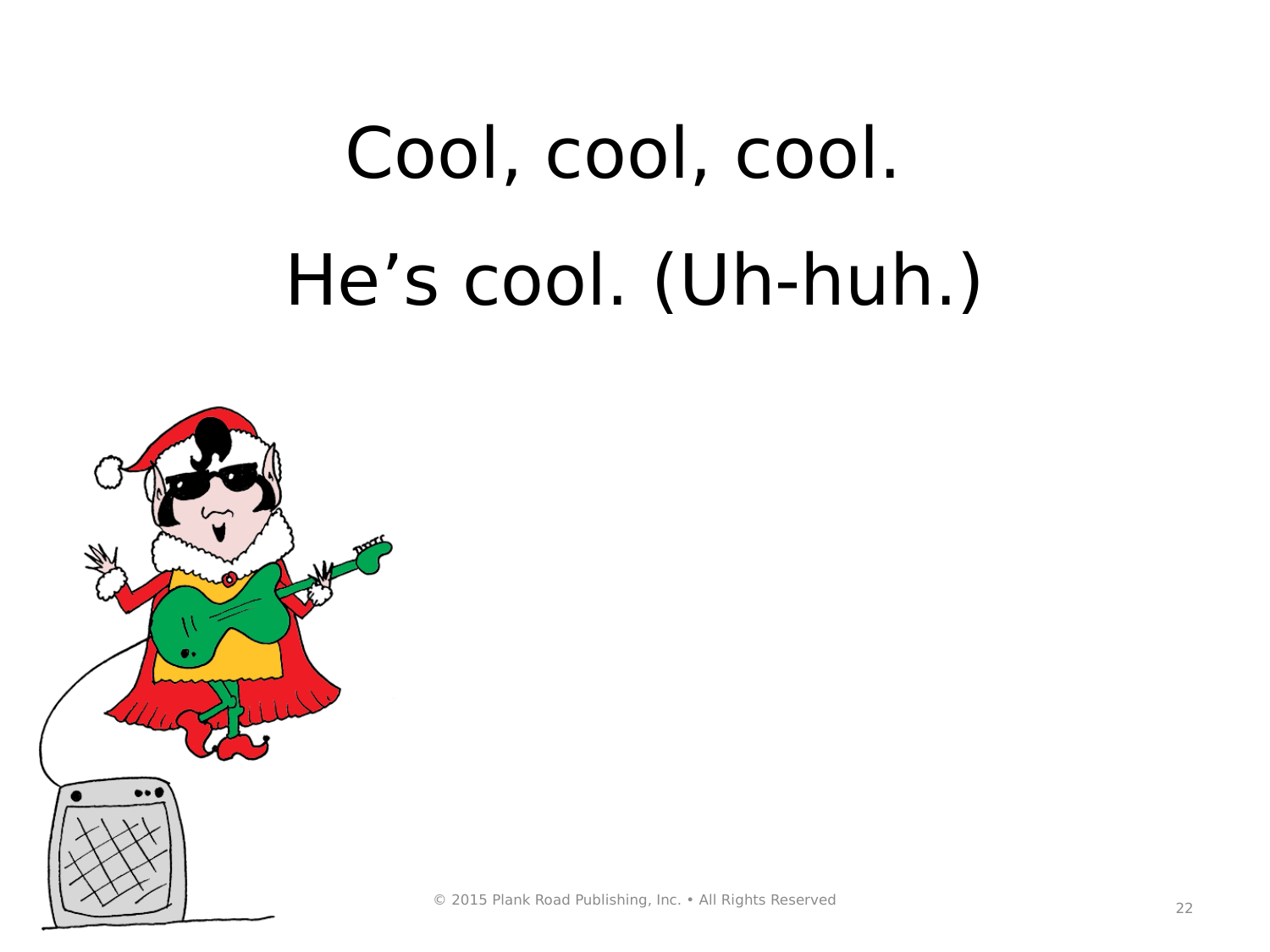

Cool, cool, cool.
He’s cool. (Uh-huh.)
22